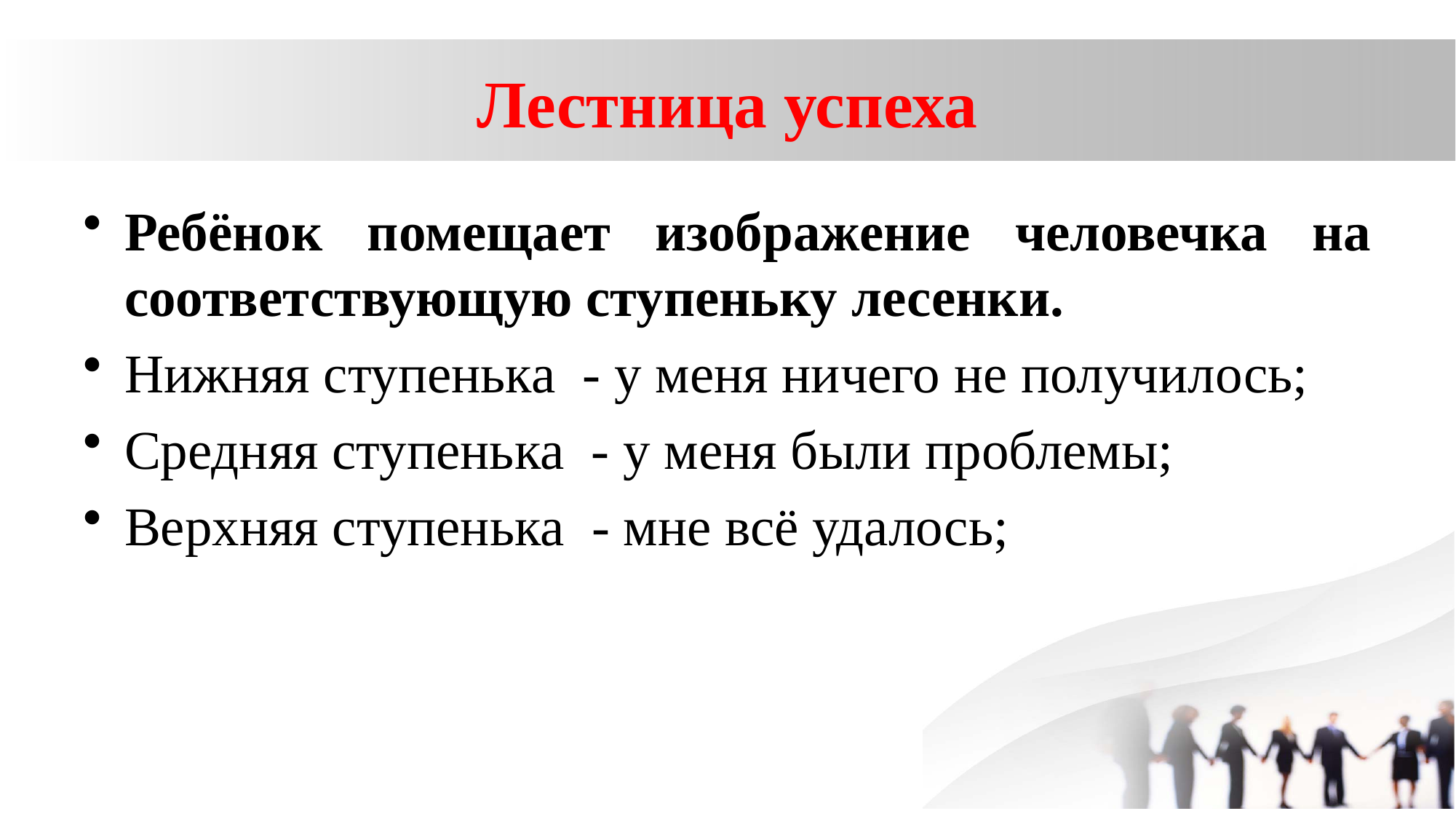

# Лестница успеха
Ребёнок помещает изображение человечка на соответствующую ступеньку лесенки.
Нижняя ступенька  - у меня ничего не получилось;
Средняя ступенька  - у меня были проблемы;
Верхняя ступенька  - мне всё удалось;